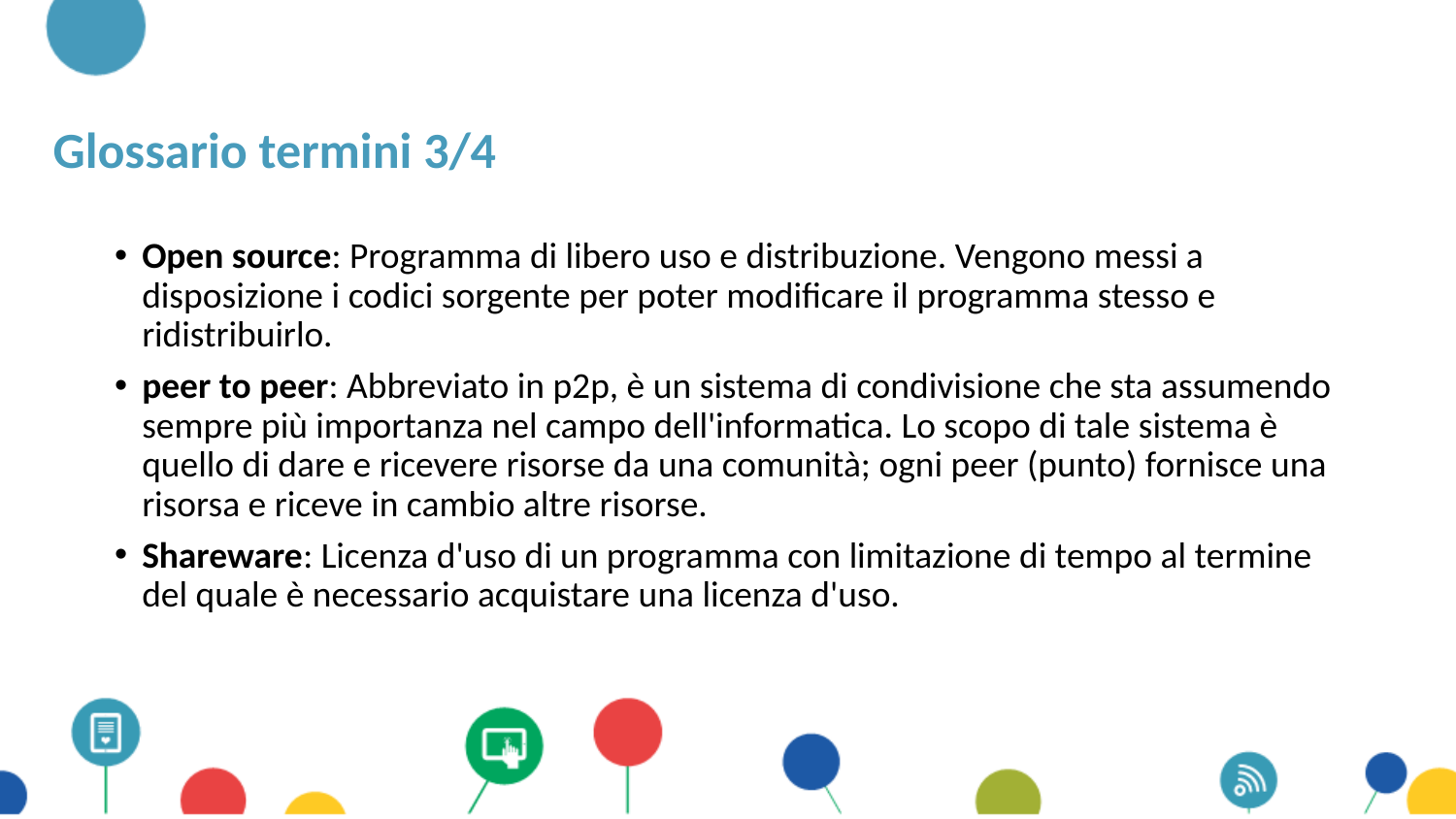

# Glossario termini 3/4
Open source: Programma di libero uso e distribuzione. Vengono messi a disposizione i codici sorgente per poter modificare il programma stesso e ridistribuirlo.
peer to peer: Abbreviato in p2p, è un sistema di condivisione che sta assumendo sempre più importanza nel campo dell'informatica. Lo scopo di tale sistema è quello di dare e ricevere risorse da una comunità; ogni peer (punto) fornisce una risorsa e riceve in cambio altre risorse.
Shareware: Licenza d'uso di un programma con limitazione di tempo al termine del quale è necessario acquistare una licenza d'uso.